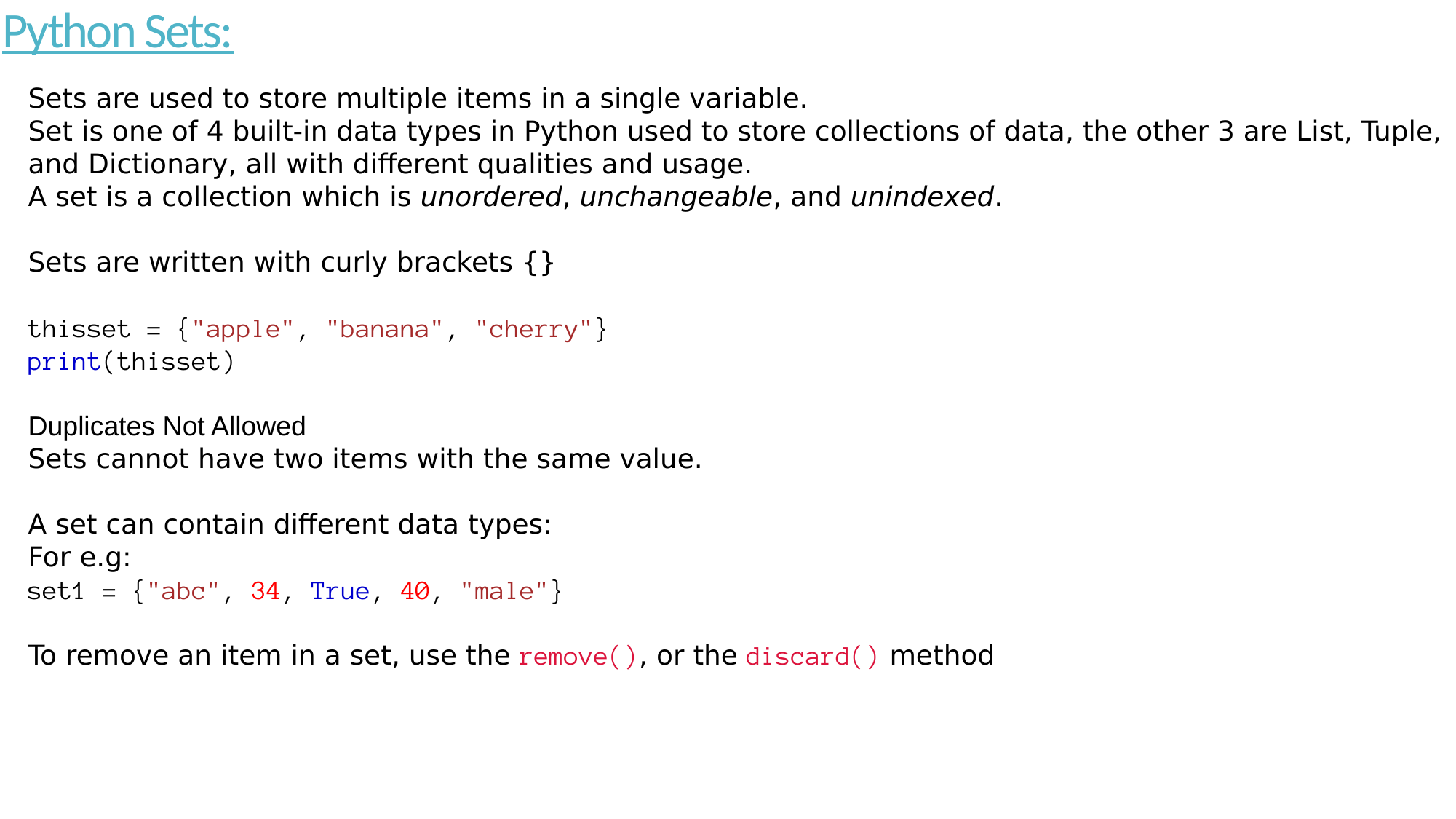

# Python Sets:

Sets are used to store multiple items in a single variable.
Set is one of 4 built-in data types in Python used to store collections of data, the other 3 are List, Tuple, and Dictionary, all with different qualities and usage.
A set is a collection which is unordered, unchangeable, and unindexed.

Sets are written with curly brackets {}

thisset = {"apple", "banana", "cherry"}
print(thisset)

Duplicates Not Allowed
Sets cannot have two items with the same value.

A set can contain different data types:
For e.g:
set1 = {"abc", 34, True, 40, "male"}

To remove an item in a set, use the remove(), or the discard() method